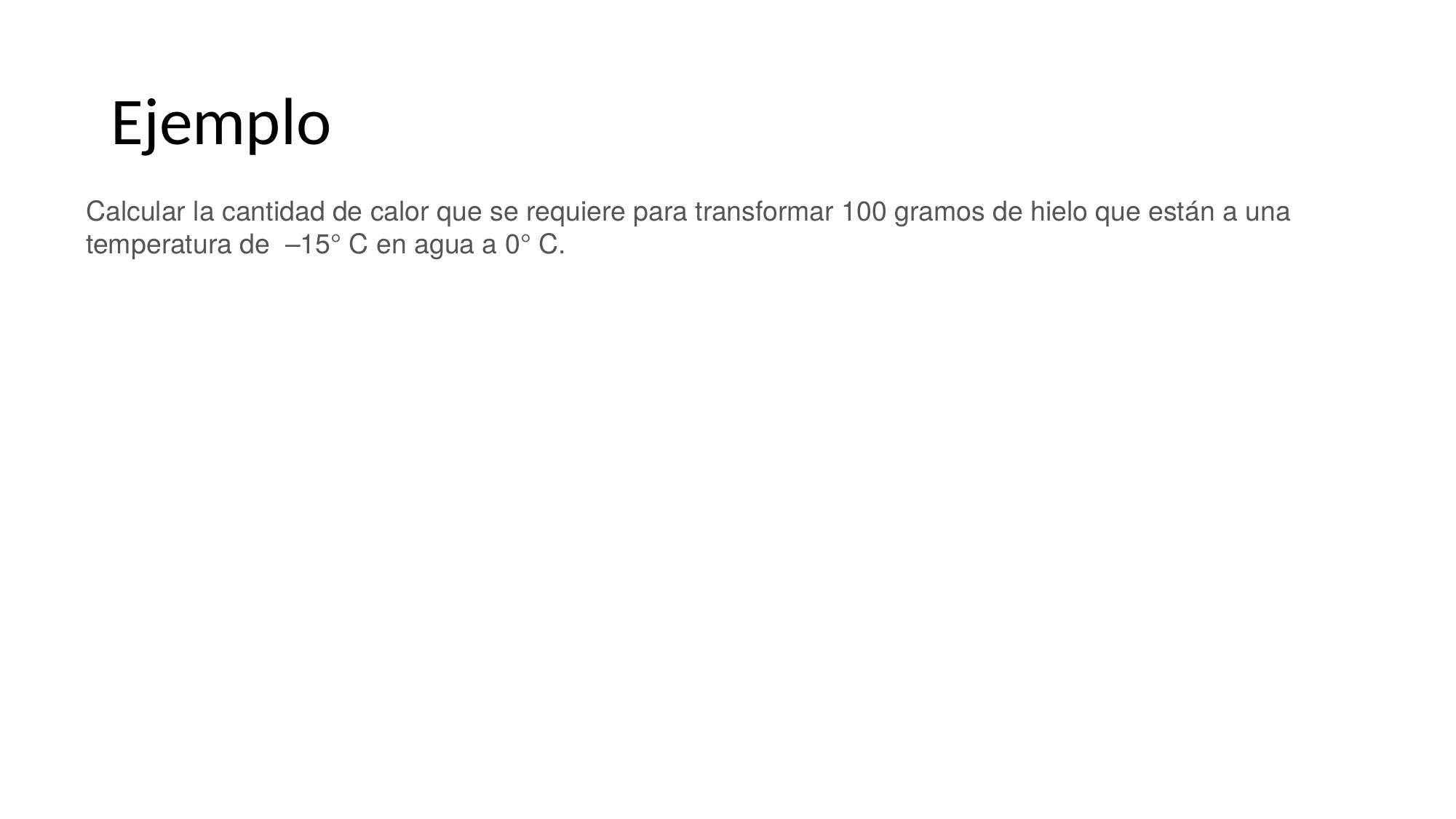

# Ejemplo
Calcular la cantidad de calor que se requiere para transformar 100 gramos de hielo que están a una temperatura de  –15° C en agua a 0° C.